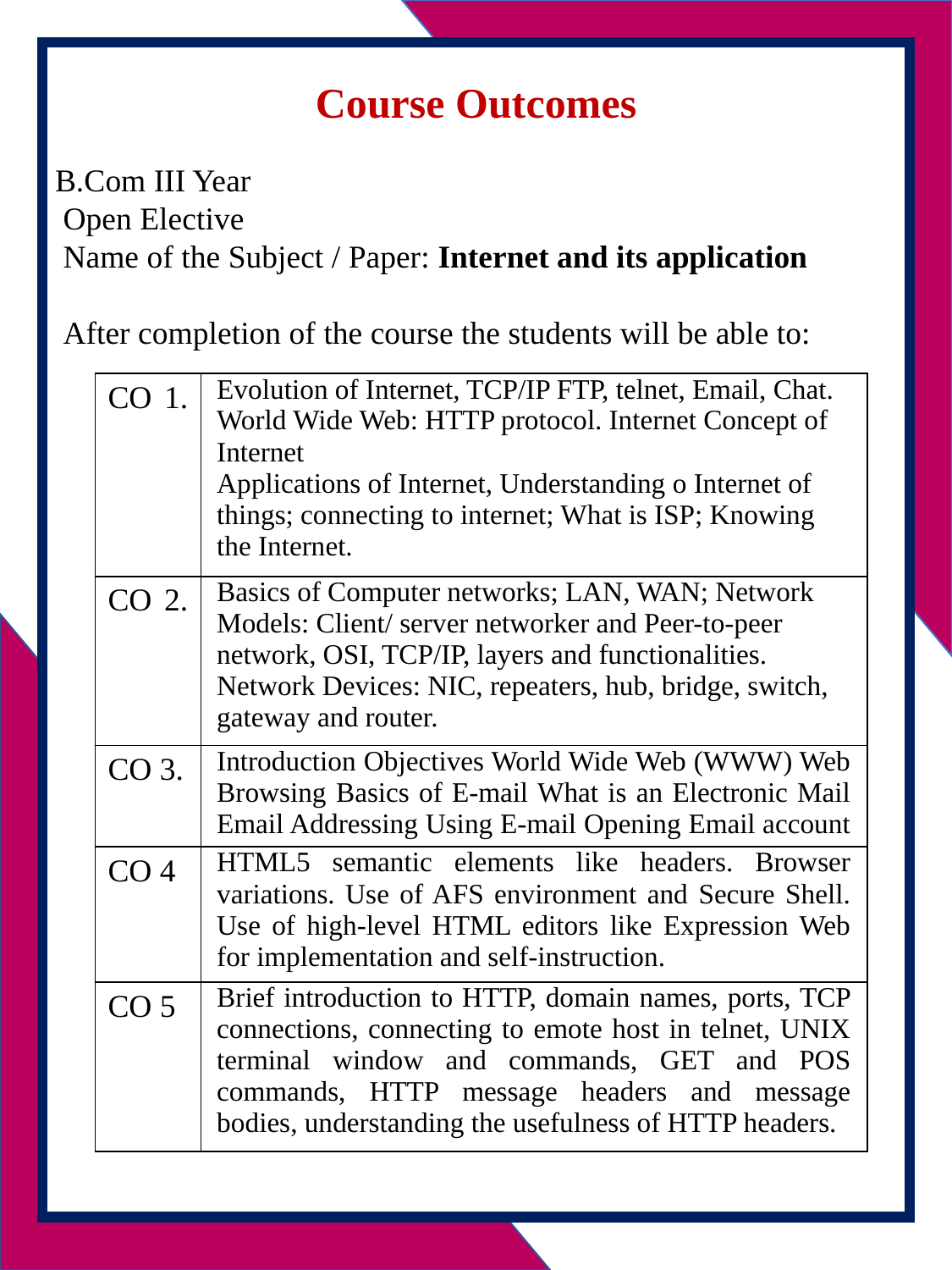

Course Outcomes

B.Com III Year
 Open Elective
 Name of the Subject / Paper: Internet and its application

 After completion of the course the students will be able to:

| CO 1. | Evolution of Internet, TCP/IP FTP, telnet, Email, Chat. World Wide Web: HTTP protocol. Internet Concept of Internet Applications of Internet, Understanding o Internet of things; connecting to internet; What is ISP; Knowing the Internet. |
| --- | --- |
| CO 2. | Basics of Computer networks; LAN, WAN; Network Models: Client/ server networker and Peer-to-peer network, OSI, TCP/IP, layers and functionalities. Network Devices: NIC, repeaters, hub, bridge, switch, gateway and router. |
| CO 3. | Introduction Objectives World Wide Web (WWW) Web Browsing Basics of E-mail What is an Electronic Mail Email Addressing Using E-mail Opening Email account |
| CO 4 | HTML5 semantic elements like headers. Browser variations. Use of AFS environment and Secure Shell. Use of high-level HTML editors like Expression Web for implementation and self-instruction. |
| CO 5 | Brief introduction to HTTP, domain names, ports, TCP connections, connecting to emote host in telnet, UNIX terminal window and commands, GET and POS commands, HTTP message headers and message bodies, understanding the usefulness of HTTP headers. |